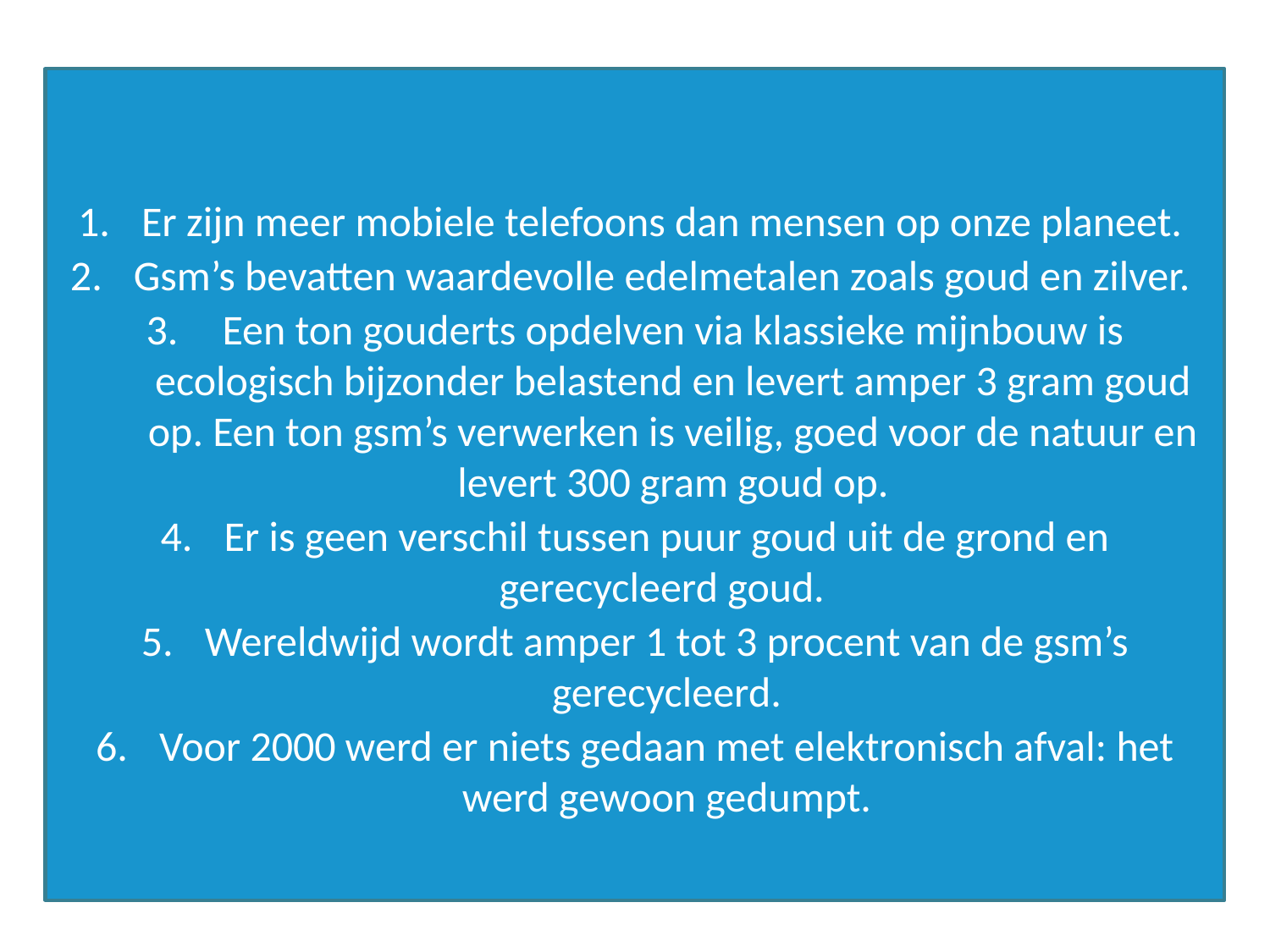

Er zijn meer mobiele telefoons dan mensen op onze planeet.
Gsm’s bevatten waardevolle edelmetalen zoals goud en zilver.
Een ton gouderts opdelven via klassieke mijnbouw is ecologisch bijzonder belastend en levert amper 3 gram goud op. Een ton gsm’s verwerken is veilig, goed voor de natuur en levert 300 gram goud op.
Er is geen verschil tussen puur goud uit de grond en gerecycleerd goud.
Wereldwijd wordt amper 1 tot 3 procent van de gsm’s gerecycleerd.
Voor 2000 werd er niets gedaan met elektronisch afval: het werd gewoon gedumpt.